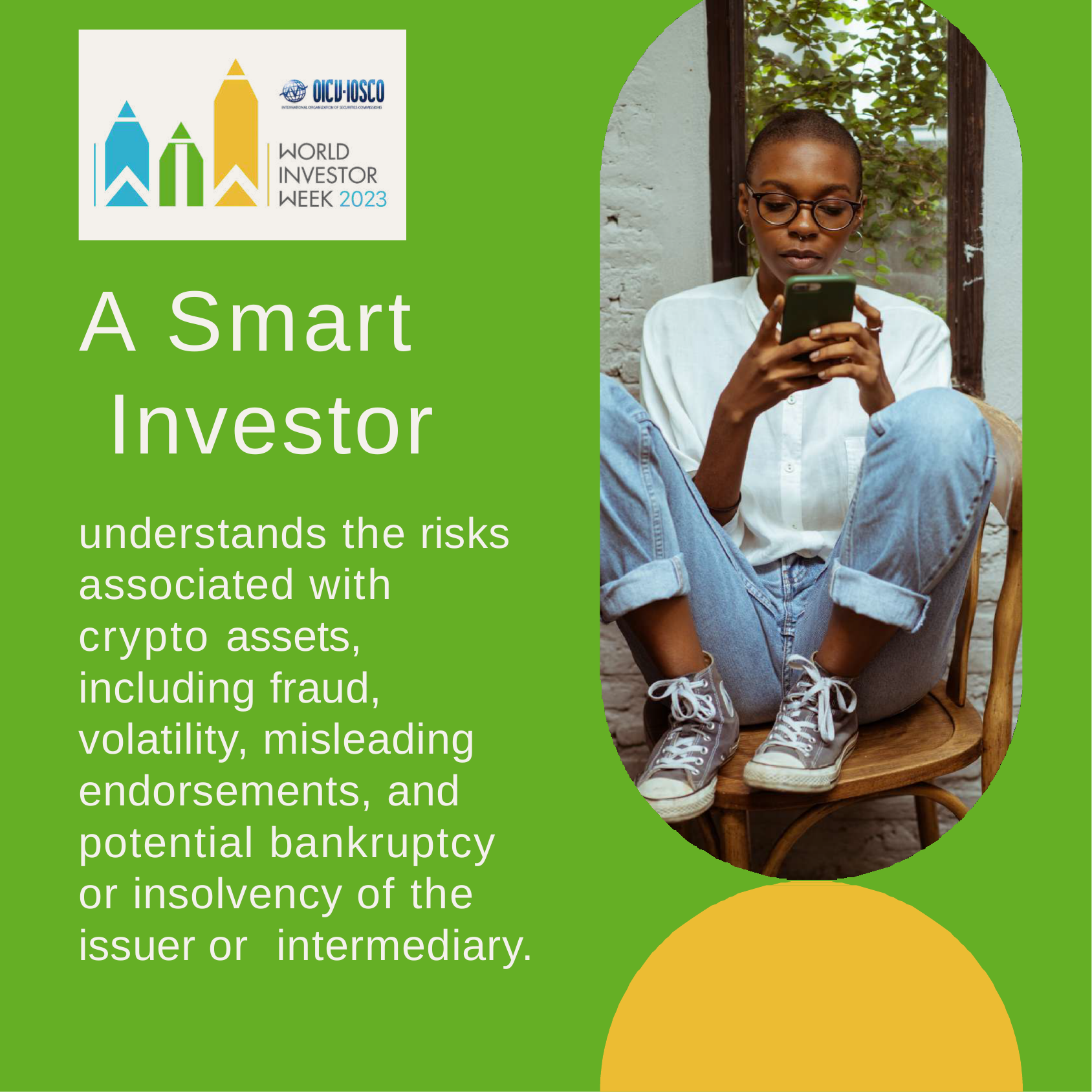

# A Smart  Investor
understands the risks  associated with  crypto assets,  including fraud,  volatility, misleading  endorsements, and  potential bankruptcy  or insolvency of the  issuer or  intermediary.